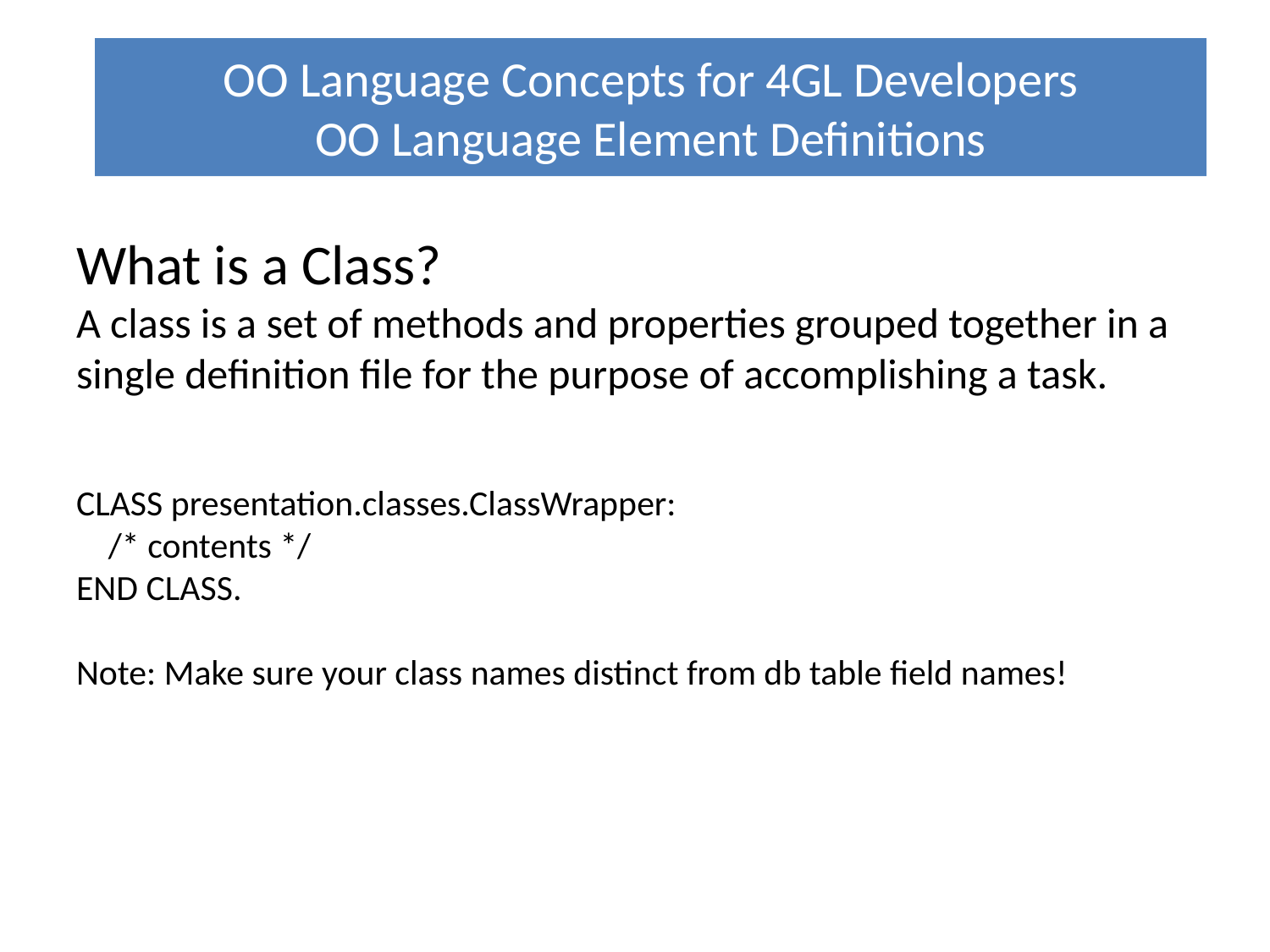

# OO Language Concepts for 4GL Developers OO Language Element Definitions
What is a Class?
A class is a set of methods and properties grouped together in a single definition file for the purpose of accomplishing a task.

CLASS presentation.classes.ClassWrapper:
    /* contents */
END CLASS.

Note: Make sure your class names distinct from db table field names!